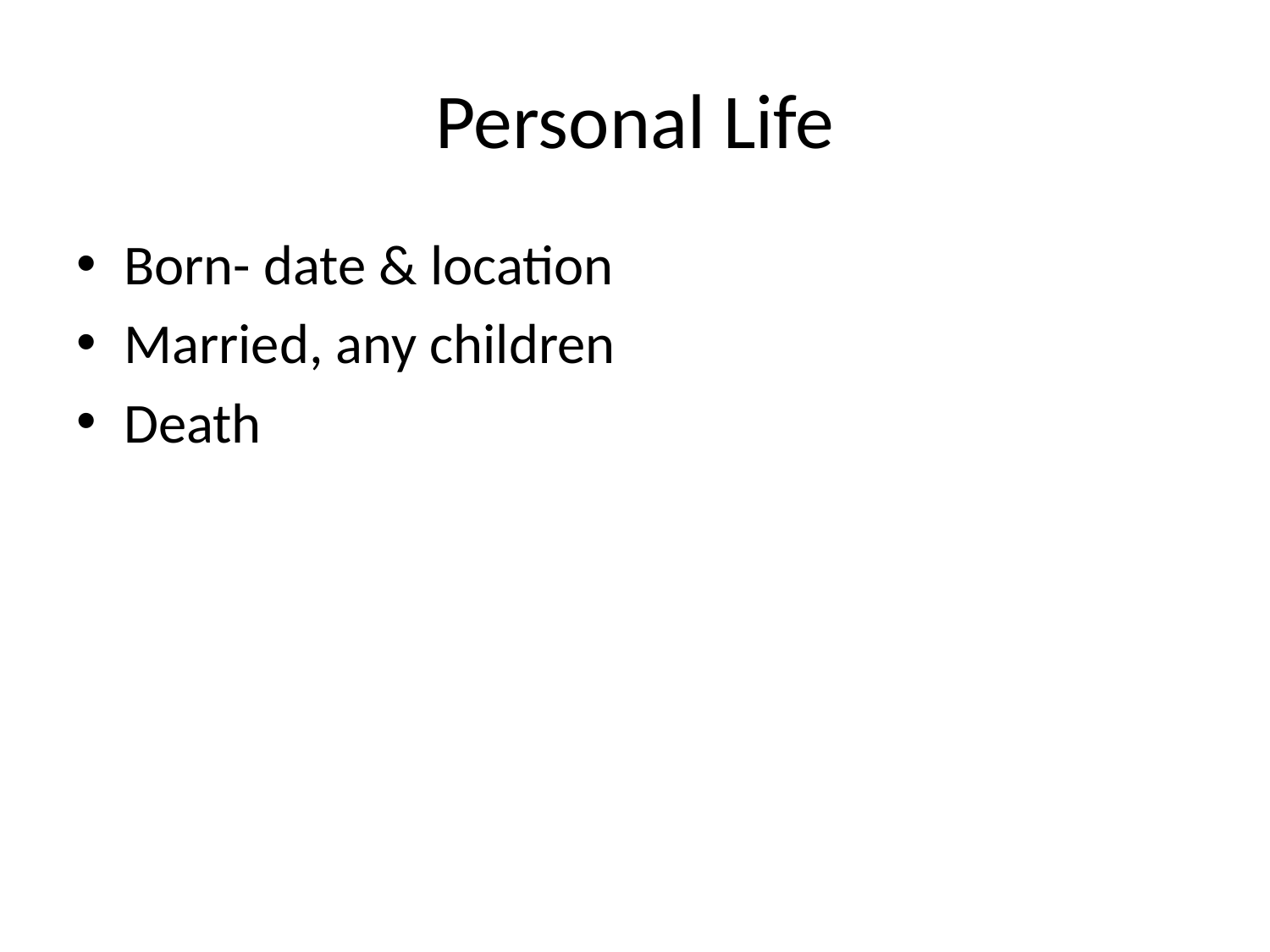

# Personal Life
Born- date & location
Married, any children
Death